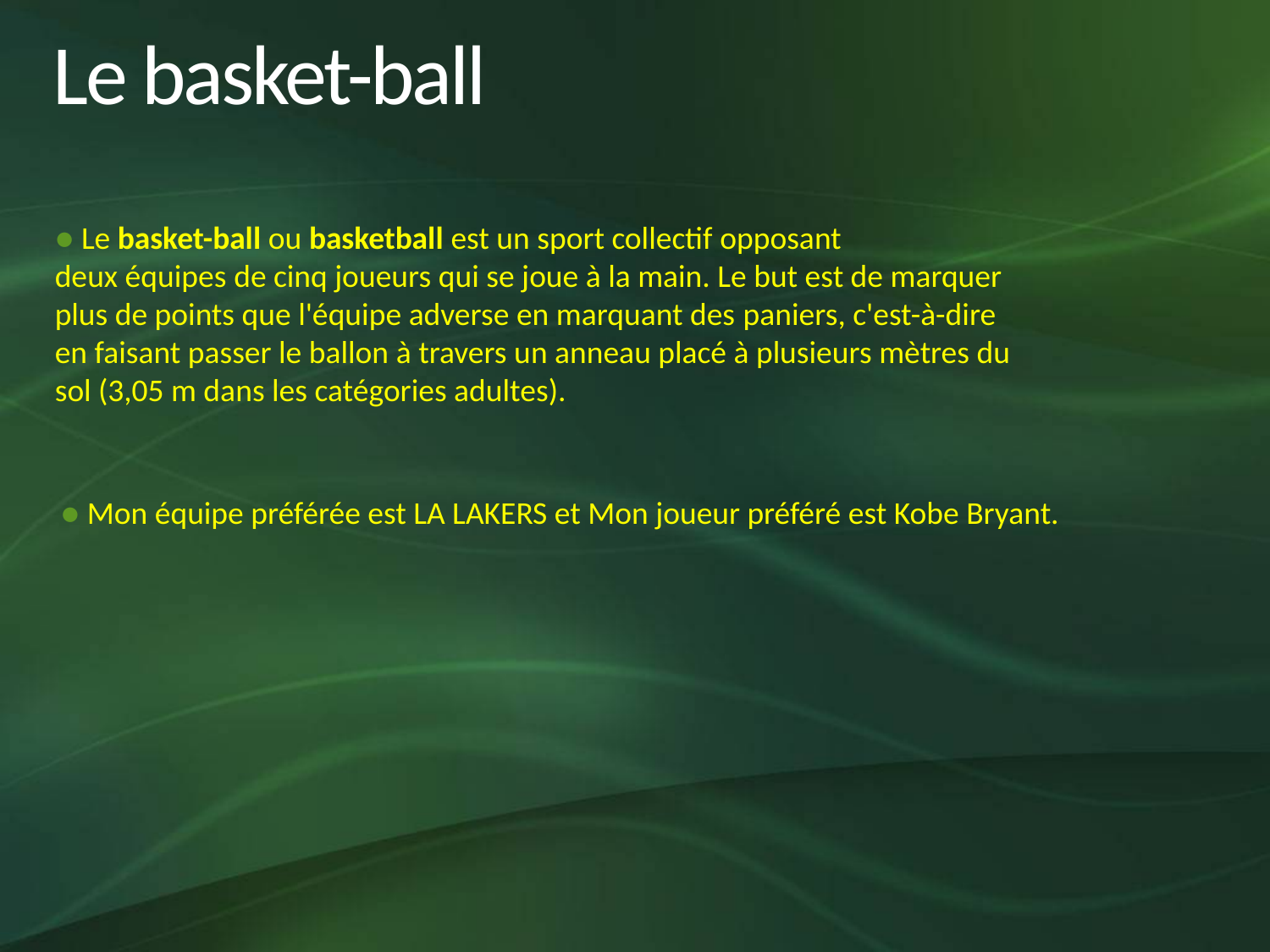

# Le basket-ball
● Le basket-ball ou basketball est un sport collectif opposant deux équipes de cinq joueurs qui se joue à la main. Le but est de marquer plus de points que l'équipe adverse en marquant des paniers, c'est-à-dire en faisant passer le ballon à travers un anneau placé à plusieurs mètres du sol (3,05 m dans les catégories adultes).
● Mon équipe préférée est LA LAKERS et Mon joueur préféré est Kobe Bryant.